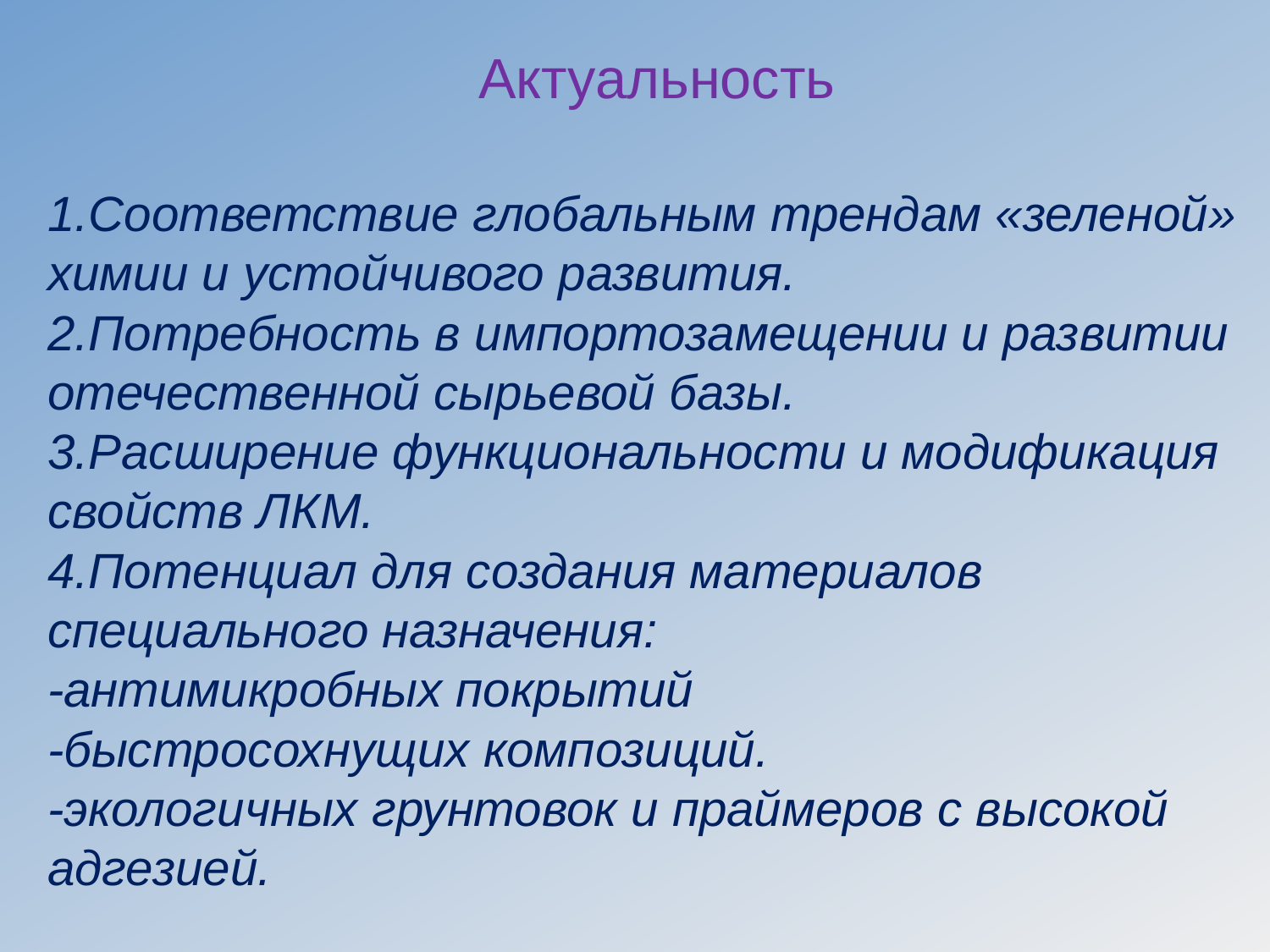

Актуальность
1.Соответствие глобальным трендам «зеленой» химии и устойчивого развития.
2.Потребность в импортозамещении и развитии отечественной сырьевой базы.
3.Расширение функциональности и модификация свойств ЛКМ.
4.Потенциал для создания материалов специального назначения:
-антимикробных покрытий
-быстросохнущих композиций.
-экологичных грунтовок и праймеров с высокой адгезией.